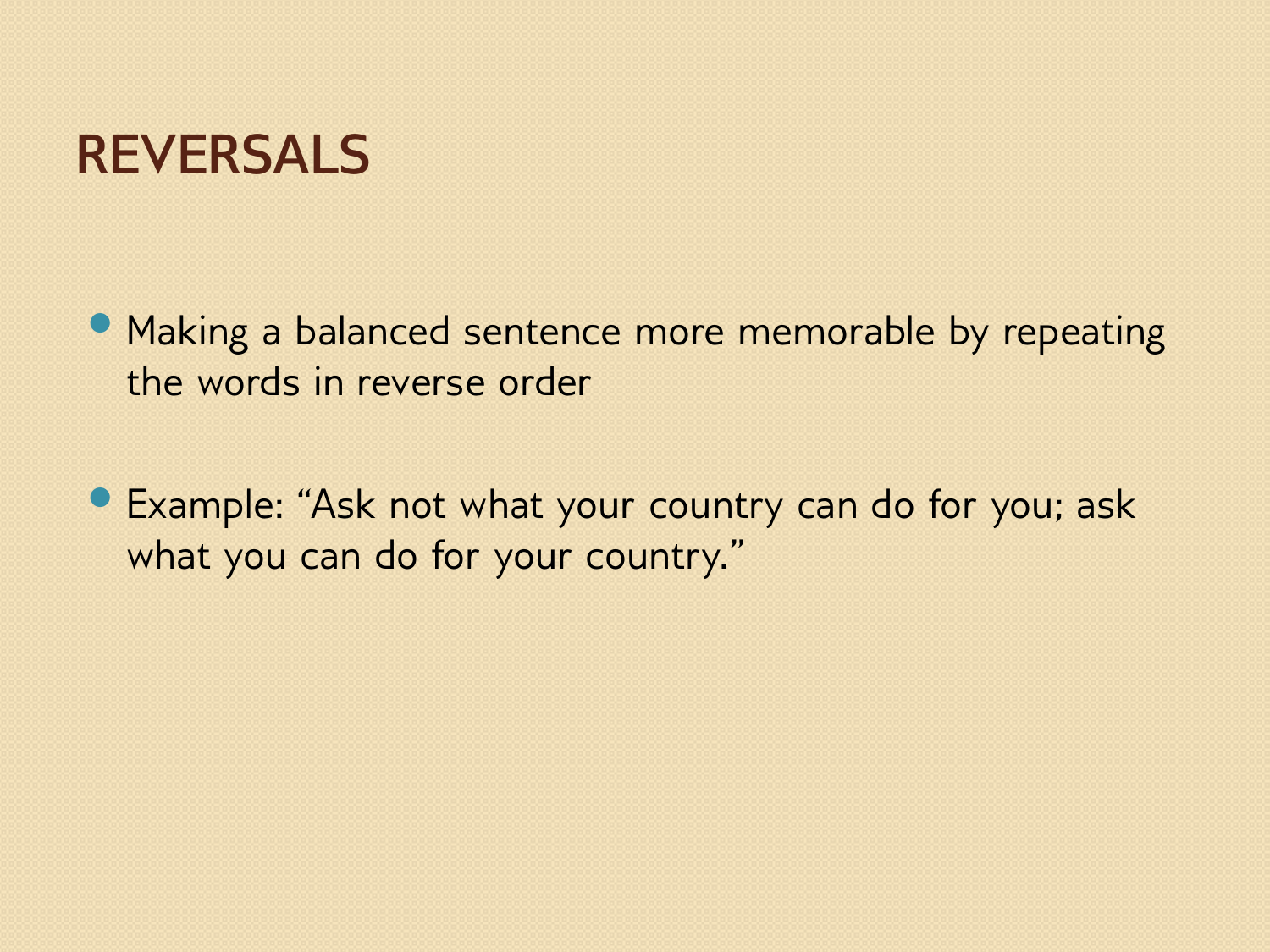

# reversals

Making a balanced sentence more memorable by repeating the words in reverse order

Example: “Ask not what your country can do for you; ask what you can do for your country.”